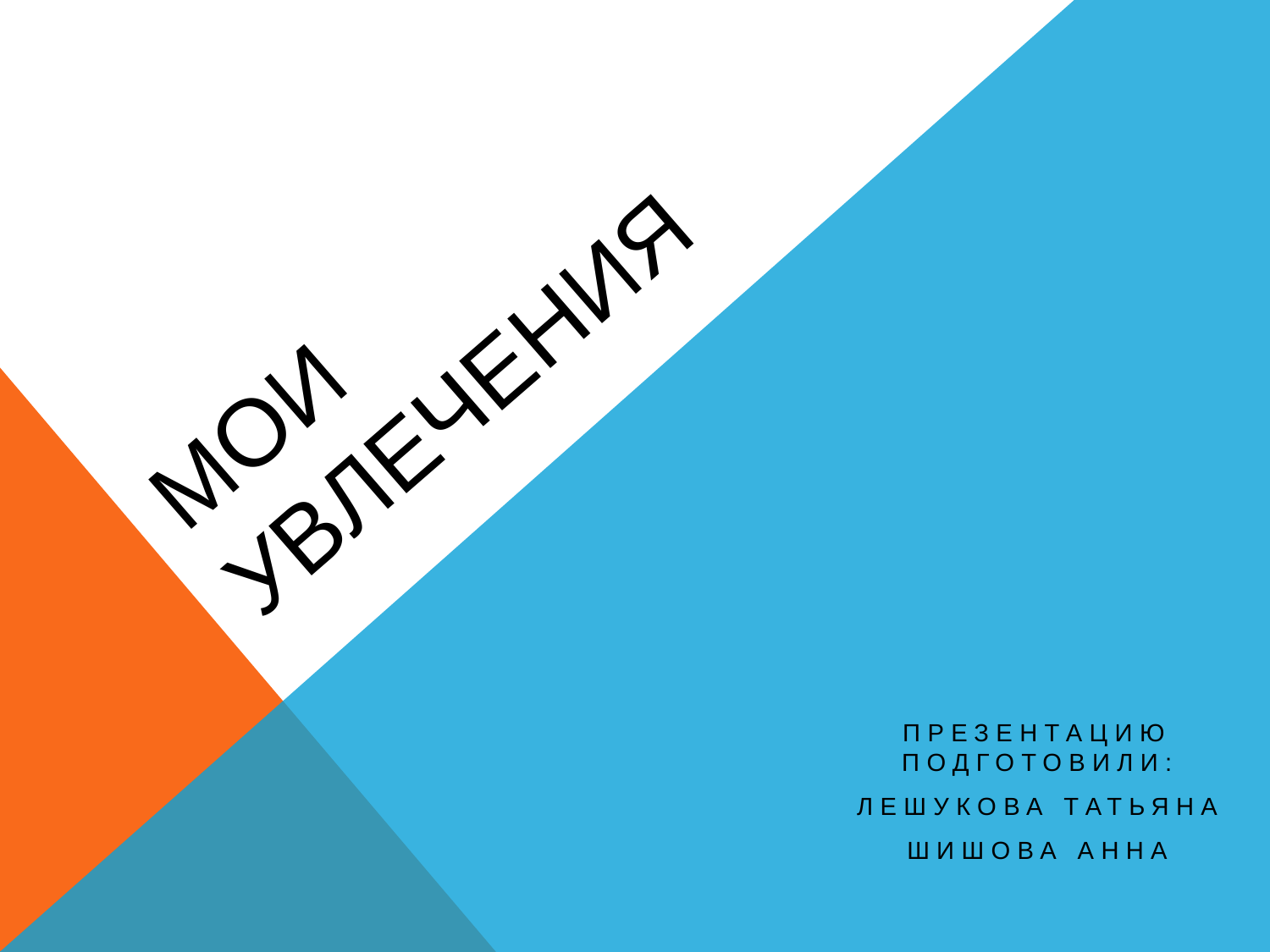

# Мои увлечения
Презентацию подготовили:
Лешукова Татьяна
Шишова Анна